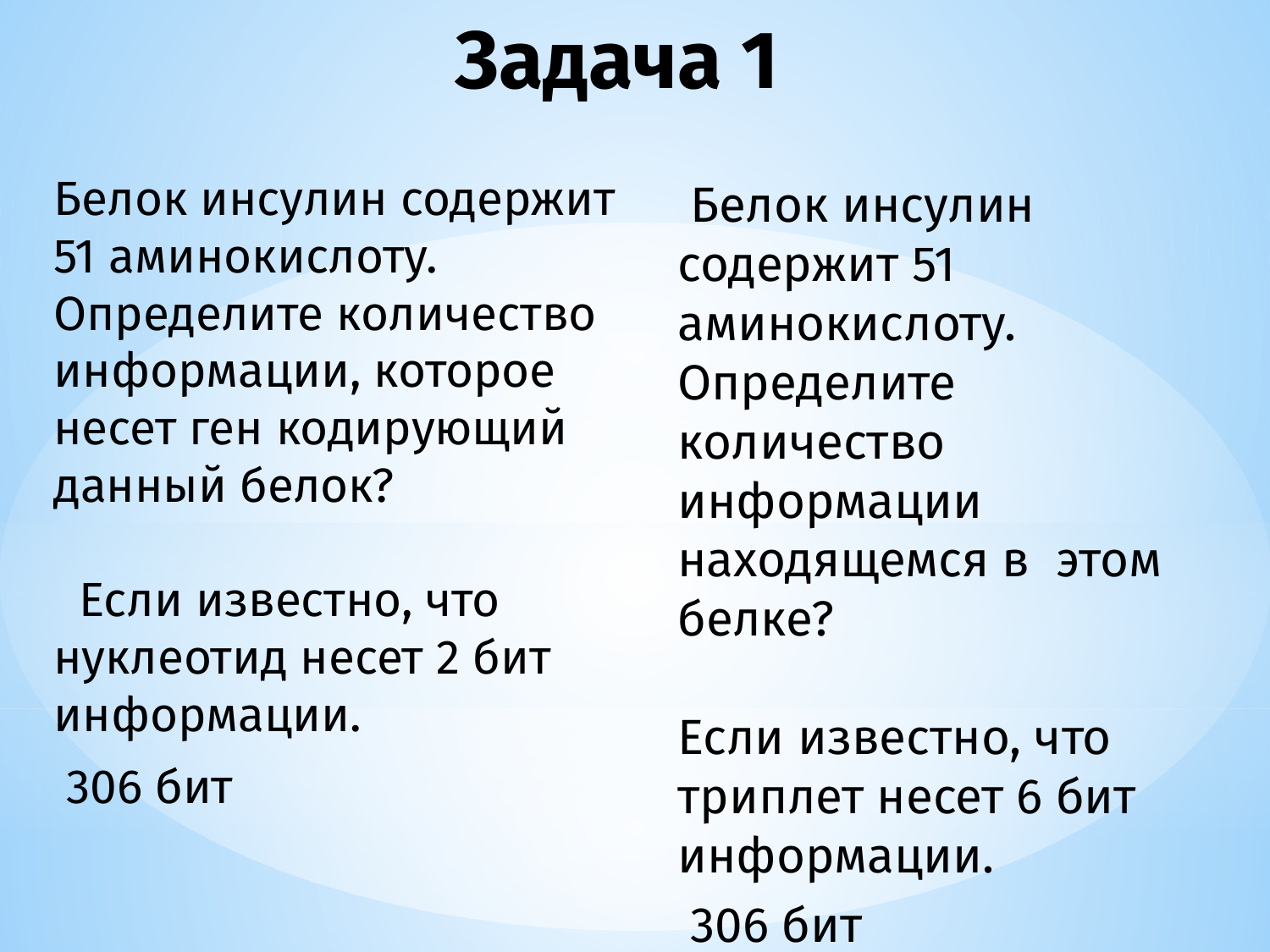

# Задача 1
Белок инсулин содержит 51 аминокислоту. Определите количество информации, которое несет ген кодирующий данный белок?                                                                   Если известно, что нуклеотид несет 2 бит информации.
 306 бит
 Белок инсулин содержит 51 аминокислоту. Определите количество информации находящемся в  этом белке?                                                                   Если известно, что триплет несет 6 бит информации.
 306 бит